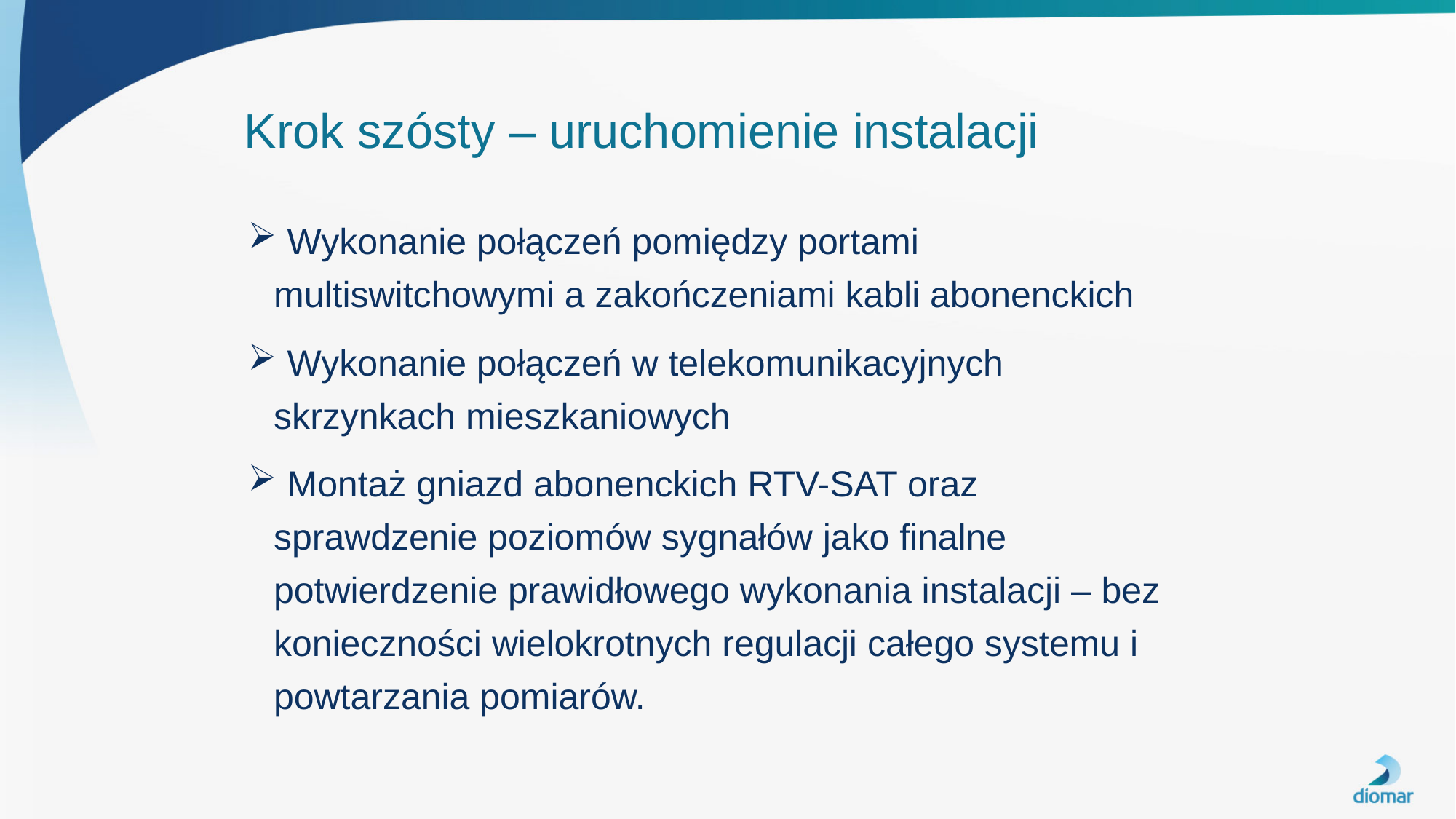

# Krok szósty – uruchomienie instalacji
 Wykonanie połączeń pomiędzy portami multiswitchowymi a zakończeniami kabli abonenckich
 Wykonanie połączeń w telekomunikacyjnych skrzynkach mieszkaniowych
 Montaż gniazd abonenckich RTV-SAT oraz sprawdzenie poziomów sygnałów jako finalne potwierdzenie prawidłowego wykonania instalacji – bez konieczności wielokrotnych regulacji całego systemu i powtarzania pomiarów.